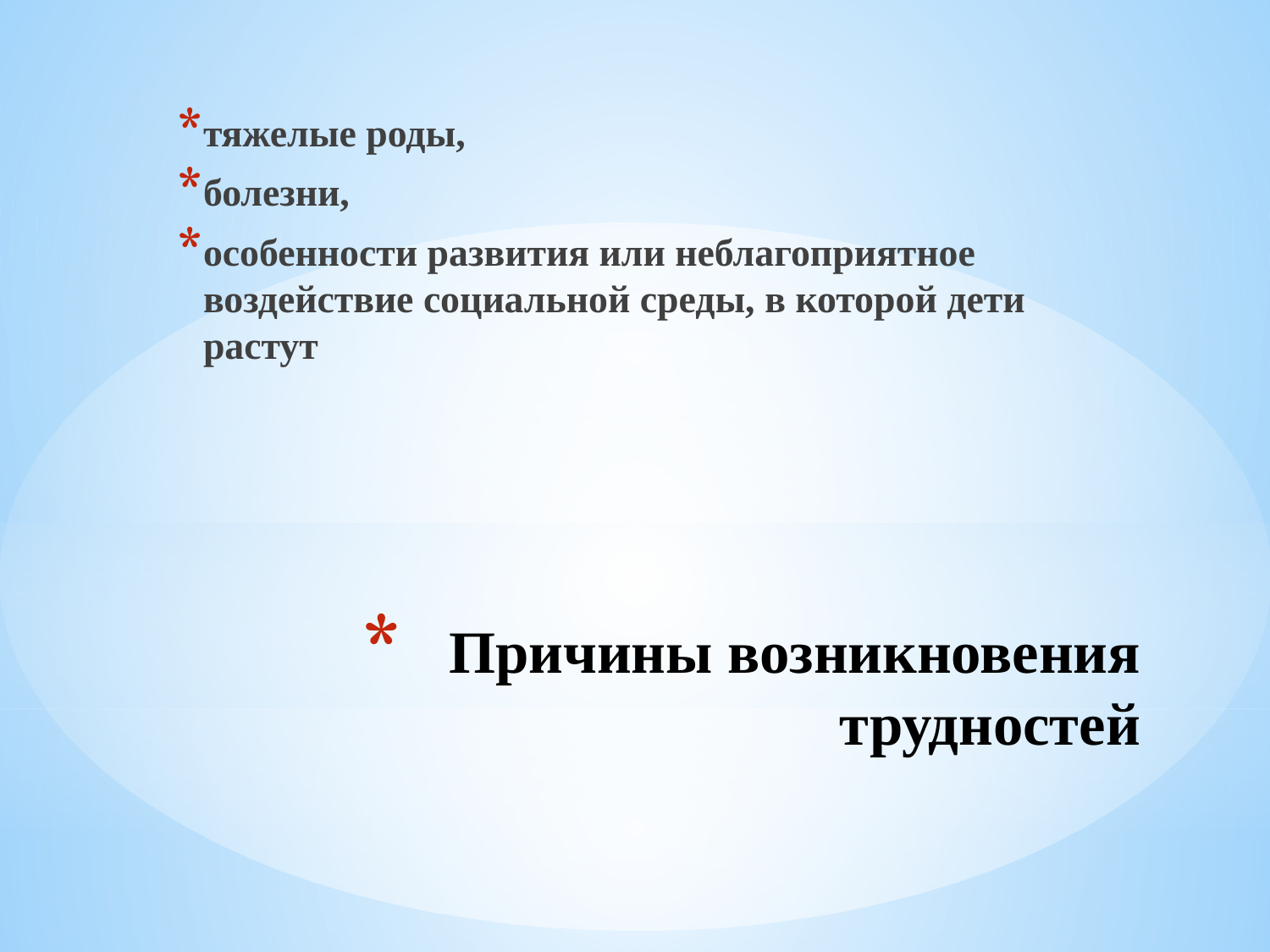

тяжелые роды,
болезни,
особенности развития или неблагоприятное воздействие социальной среды, в которой дети растут
# Причины возникновения трудностей